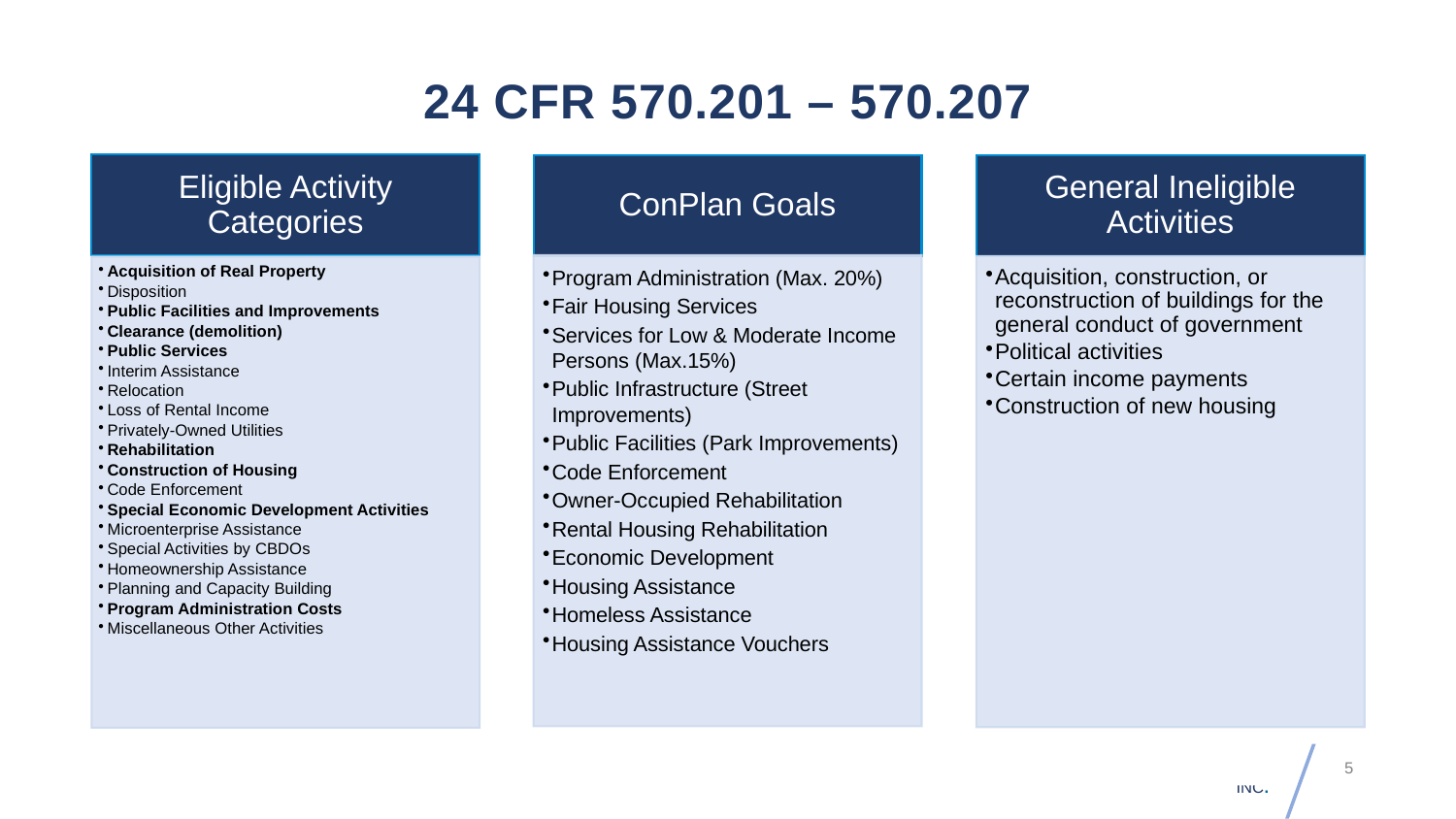

24 CFR 570.201 – 570.207
ConPlan Goals
Program Administration (Max. 20%)
Fair Housing Services
Services for Low & Moderate Income Persons (Max.15%)
Public Infrastructure (Street Improvements)
Public Facilities (Park Improvements)
Code Enforcement
Owner-Occupied Rehabilitation
Rental Housing Rehabilitation
Economic Development
Housing Assistance
Homeless Assistance
Housing Assistance Vouchers

Eligible Activity Categories
Acquisition of Real Property
Disposition
Public Facilities and Improvements
Clearance (demolition)
Public Services
Interim Assistance
Relocation
Loss of Rental Income
Privately-Owned Utilities
Rehabilitation
Construction of Housing
Code Enforcement
Special Economic Development Activities
Microenterprise Assistance
Special Activities by CBDOs
Homeownership Assistance
Planning and Capacity Building
Program Administration Costs
Miscellaneous Other Activities

General Ineligible Activities
Acquisition, construction, or reconstruction of buildings for the general conduct of government
Political activities
Certain income payments
Construction of new housing